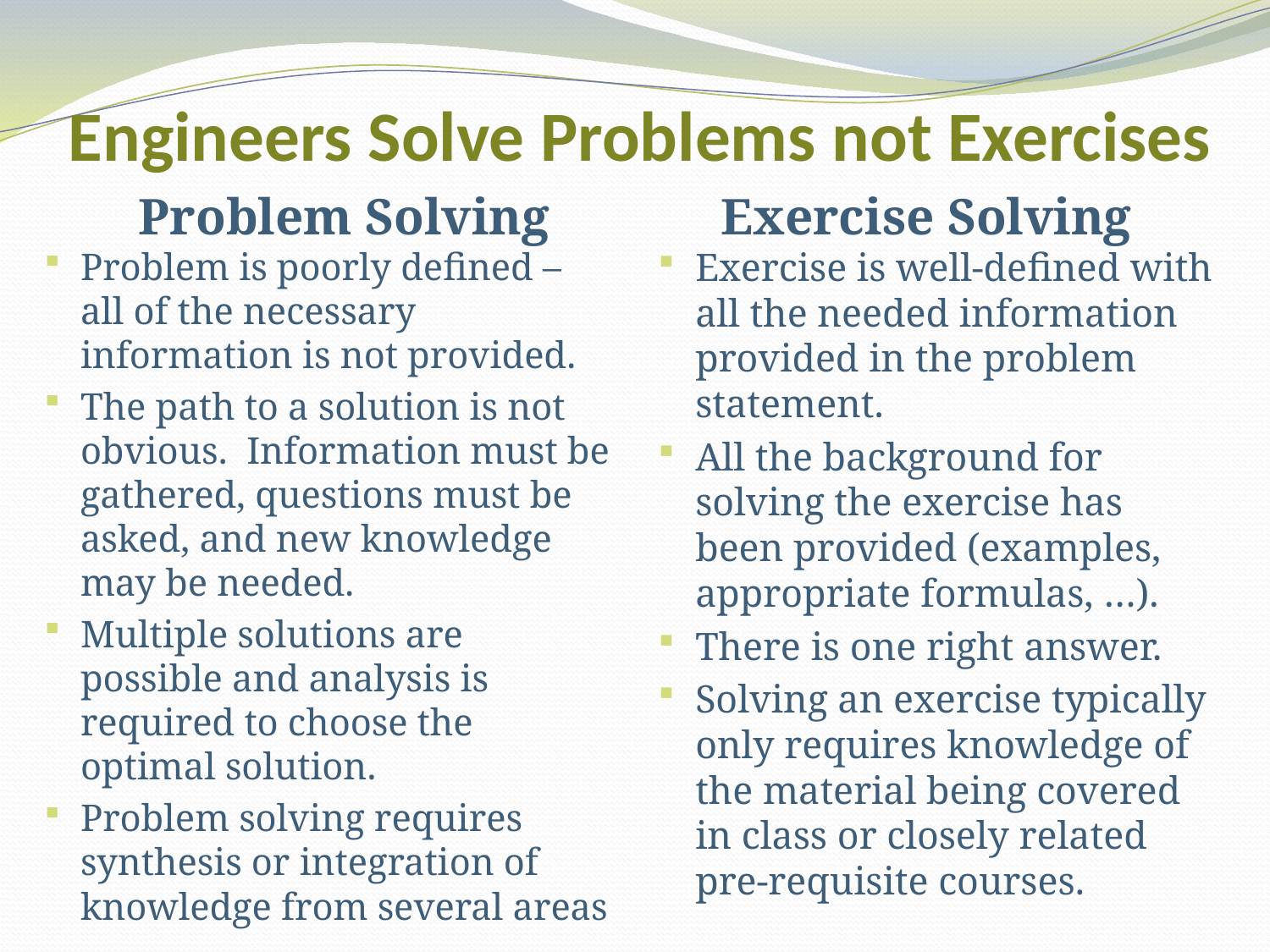

Engineers Solve Problems not Exercises
Problem Solving
Exercise Solving
Problem is poorly defined – all of the necessary information is not provided.
The path to a solution is not obvious.  Information must be gathered, questions must be asked, and new knowledge may be needed.
Multiple solutions are possible and analysis is required to choose the optimal solution.
Problem solving requires synthesis or integration of knowledge from several areas
Exercise is well-defined with all the needed information provided in the problem statement.
All the background for solving the exercise has been provided (examples, appropriate formulas, …).
There is one right answer.
Solving an exercise typically only requires knowledge of the material being covered in class or closely related pre-requisite courses.